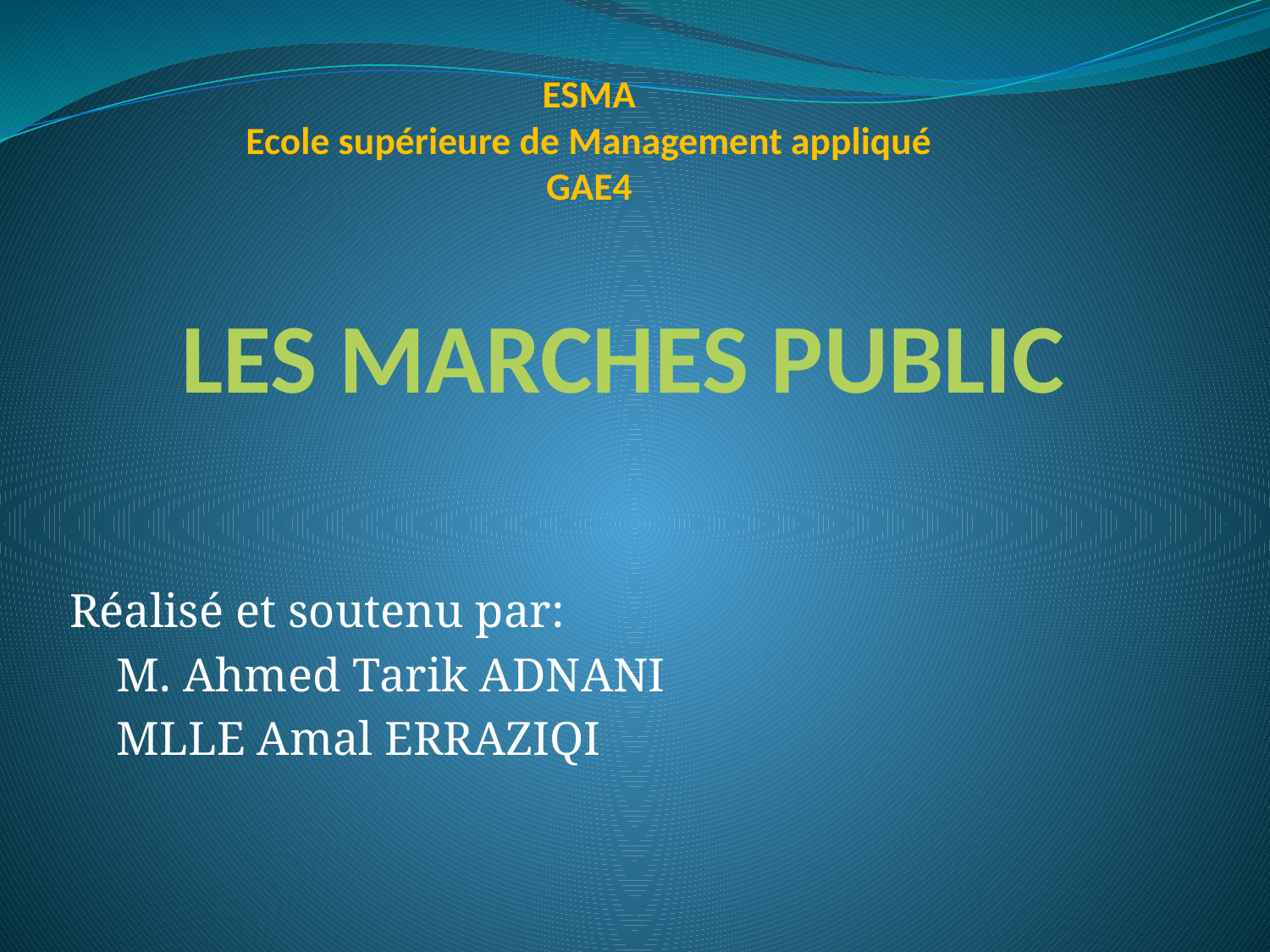

ESMA
Ecole supérieure de Management appliqué
GAE4
# LES MARCHES PUBLIC

Réalisé et soutenu par:
    M. Ahmed Tarik ADNANI
    MLLE Amal ERRAZIQI